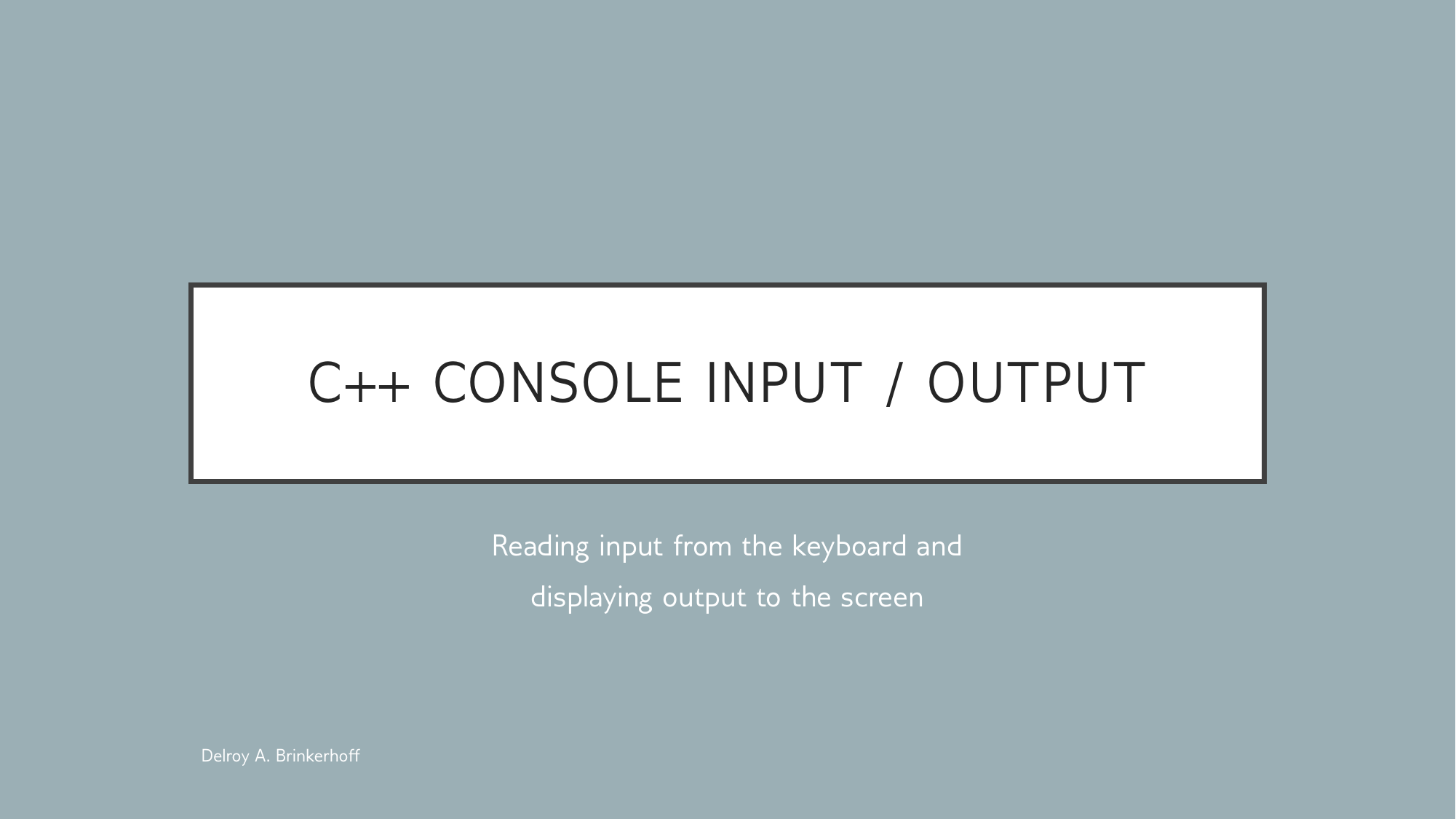

# C++ Console Input / Output
Reading input from the keyboard and
displaying output to the screen
Delroy A. Brinkerhoff